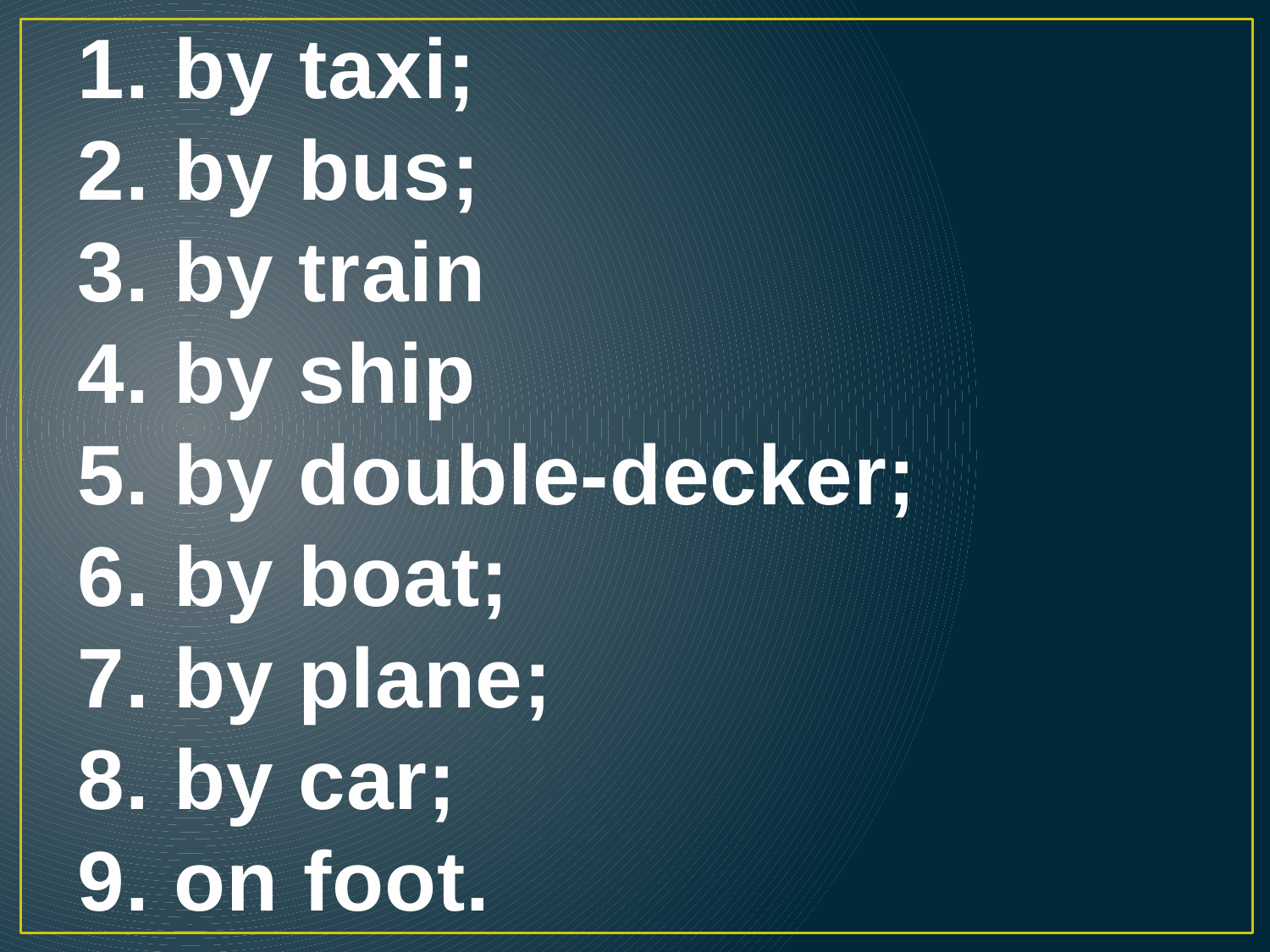

# 1. by taxi; 2. by bus; 3. by train 4. by ship 5. by double-decker; 6. by boat; 7. by plane; 8. by car; 9. on foot.